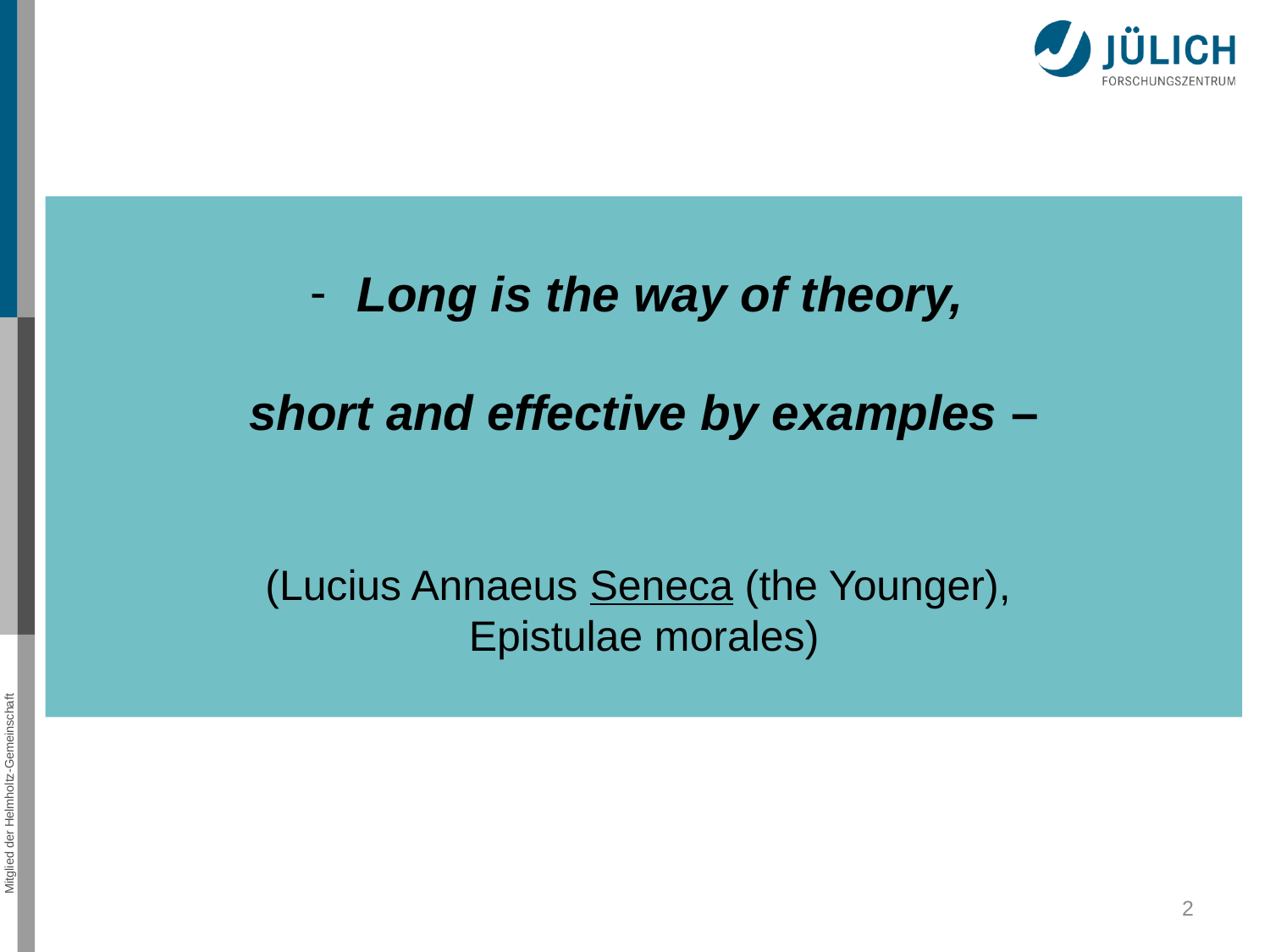

Long is the way of theory,

short and effective by examples –
(Lucius Annaeus Seneca (the Younger),
Epistulae morales)

2